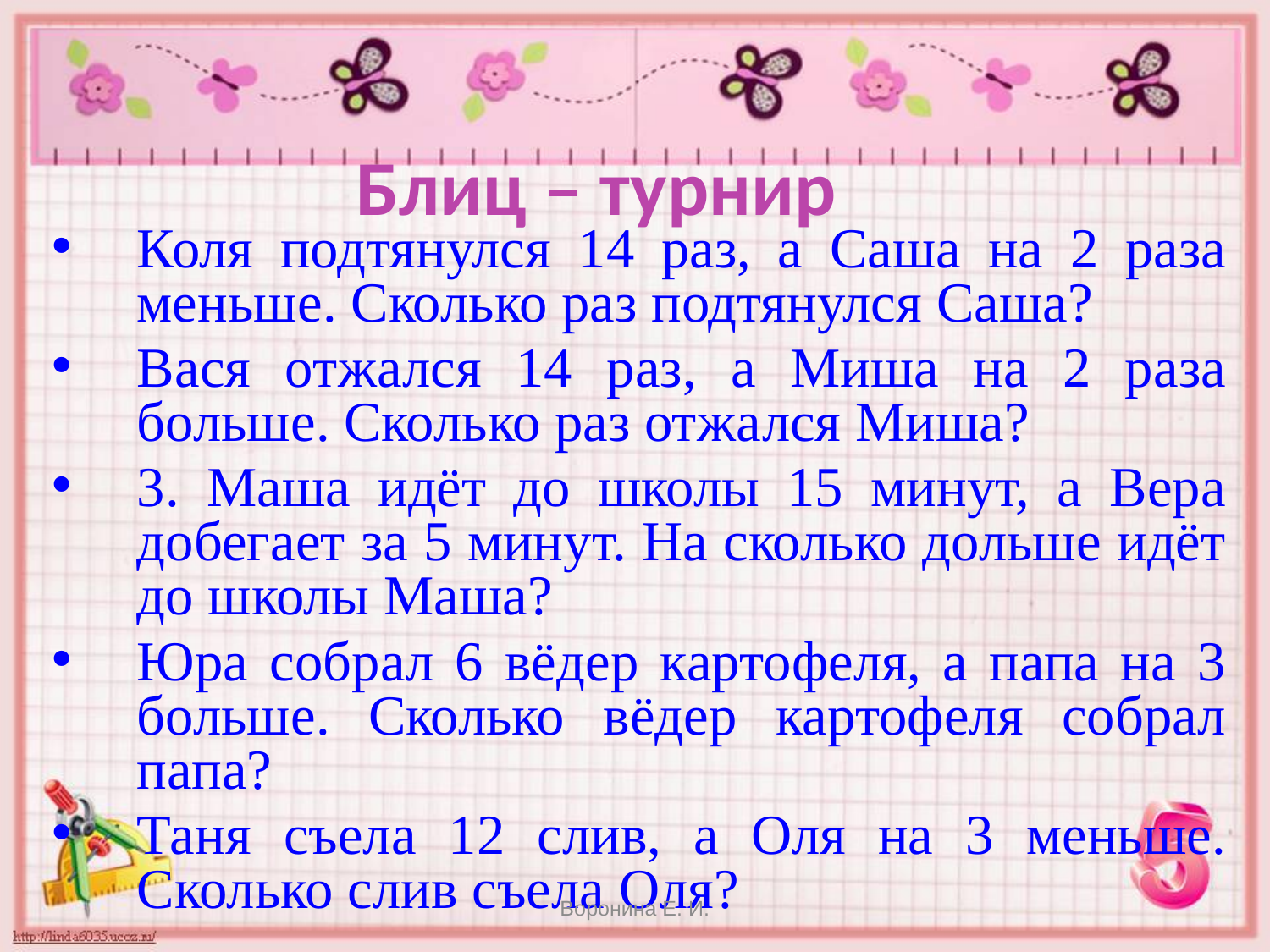

Блиц – турнир
Коля подтянулся 14 раз, а Саша на 2 раза меньше. Сколько раз подтянулся Саша?
Вася отжался 14 раз, а Миша на 2 раза больше. Сколько раз отжался Миша?
3. Маша идёт до школы 15 минут, а Вера добегает за 5 минут. На сколько дольше идёт до школы Маша?
Юра собрал 6 вёдер картофеля, а папа на 3 больше. Сколько вёдер картофеля собрал папа?
Таня съела 12 слив, а Оля на 3 меньше. Сколько слив съела Оля?

Воронина Е. И.